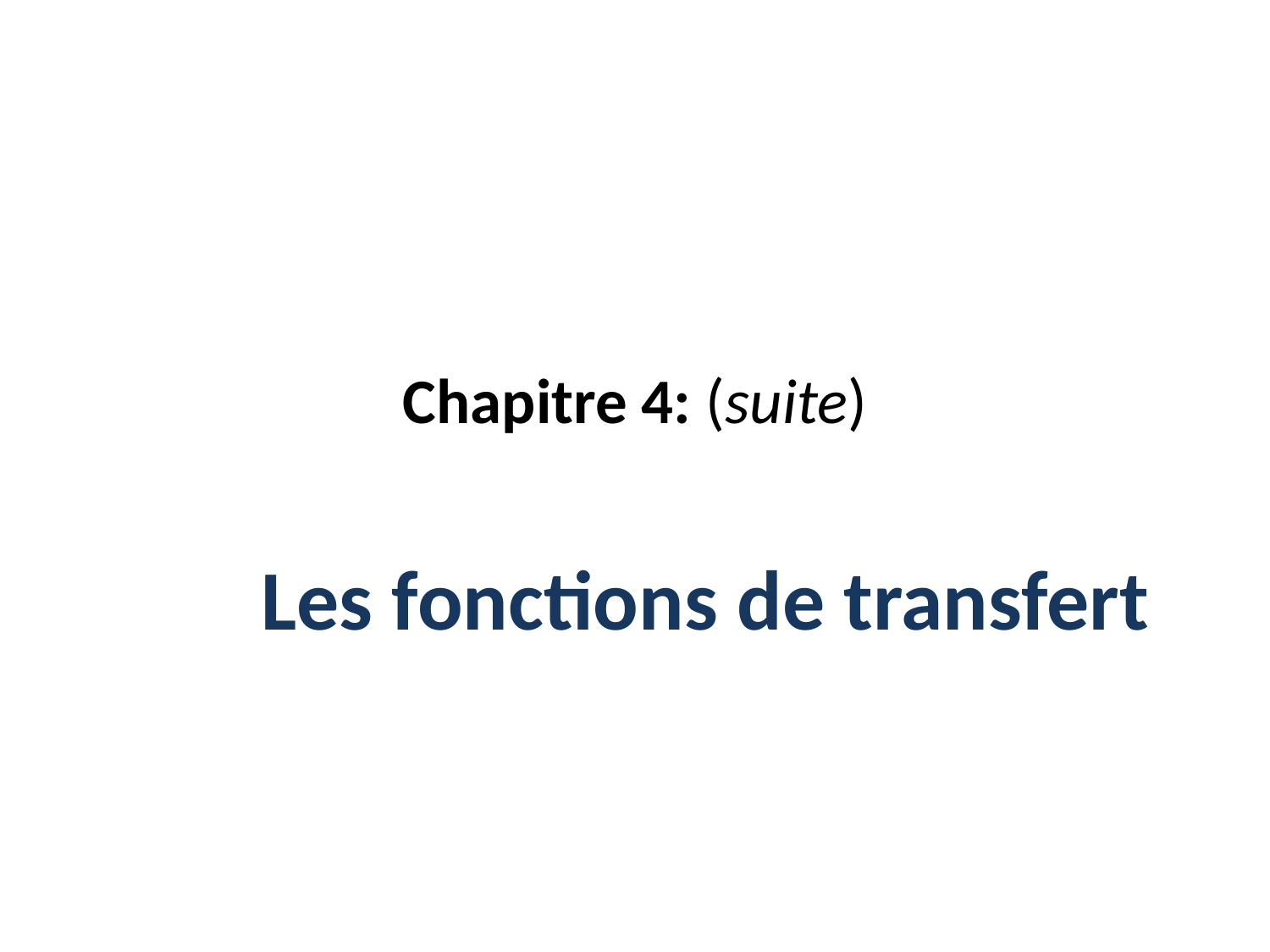

# Chapitre 4: (suite)
Les fonctions de transfert